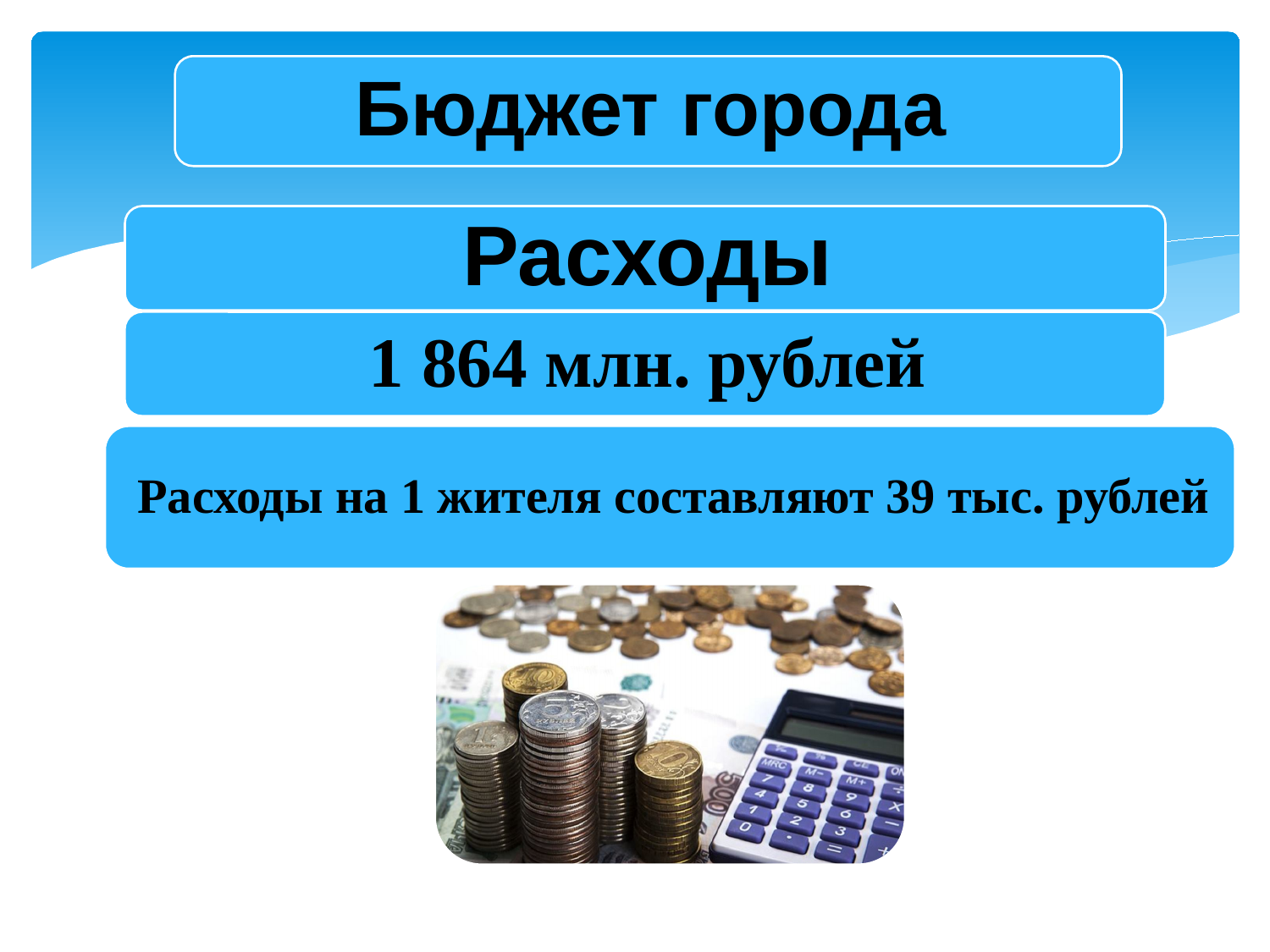

Бюджет города
Расходы
1 864 млн. рублей
Расходы на 1 жителя составляют 39 тыс. рублей